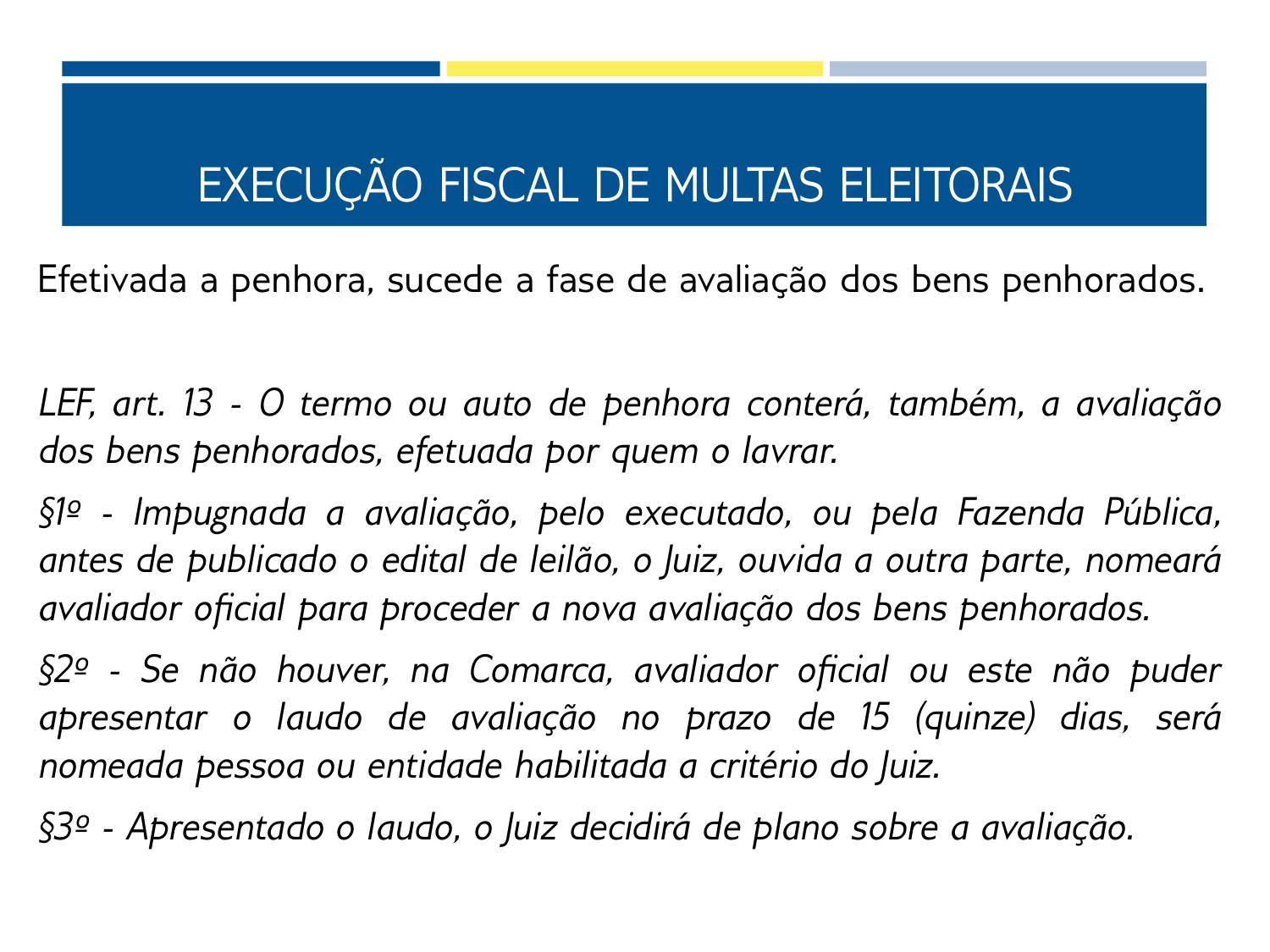

# EXECUÇÃO FISCAL DE MULTAS ELEITORAIS
Efetivada a penhora, sucede a fase de avaliação dos bens penhorados.

LEF, art. 13 - O termo ou auto de penhora conterá, também, a avaliação dos bens penhorados, efetuada por quem o lavrar.
§1º - Impugnada a avaliação, pelo executado, ou pela Fazenda Pública, antes de publicado o edital de leilão, o Juiz, ouvida a outra parte, nomeará avaliador oficial para proceder a nova avaliação dos bens penhorados.
§2º - Se não houver, na Comarca, avaliador oficial ou este não puder apresentar o laudo de avaliação no prazo de 15 (quinze) dias, será nomeada pessoa ou entidade habilitada a critério do Juiz.
§3º - Apresentado o laudo, o Juiz decidirá de plano sobre a avaliação.